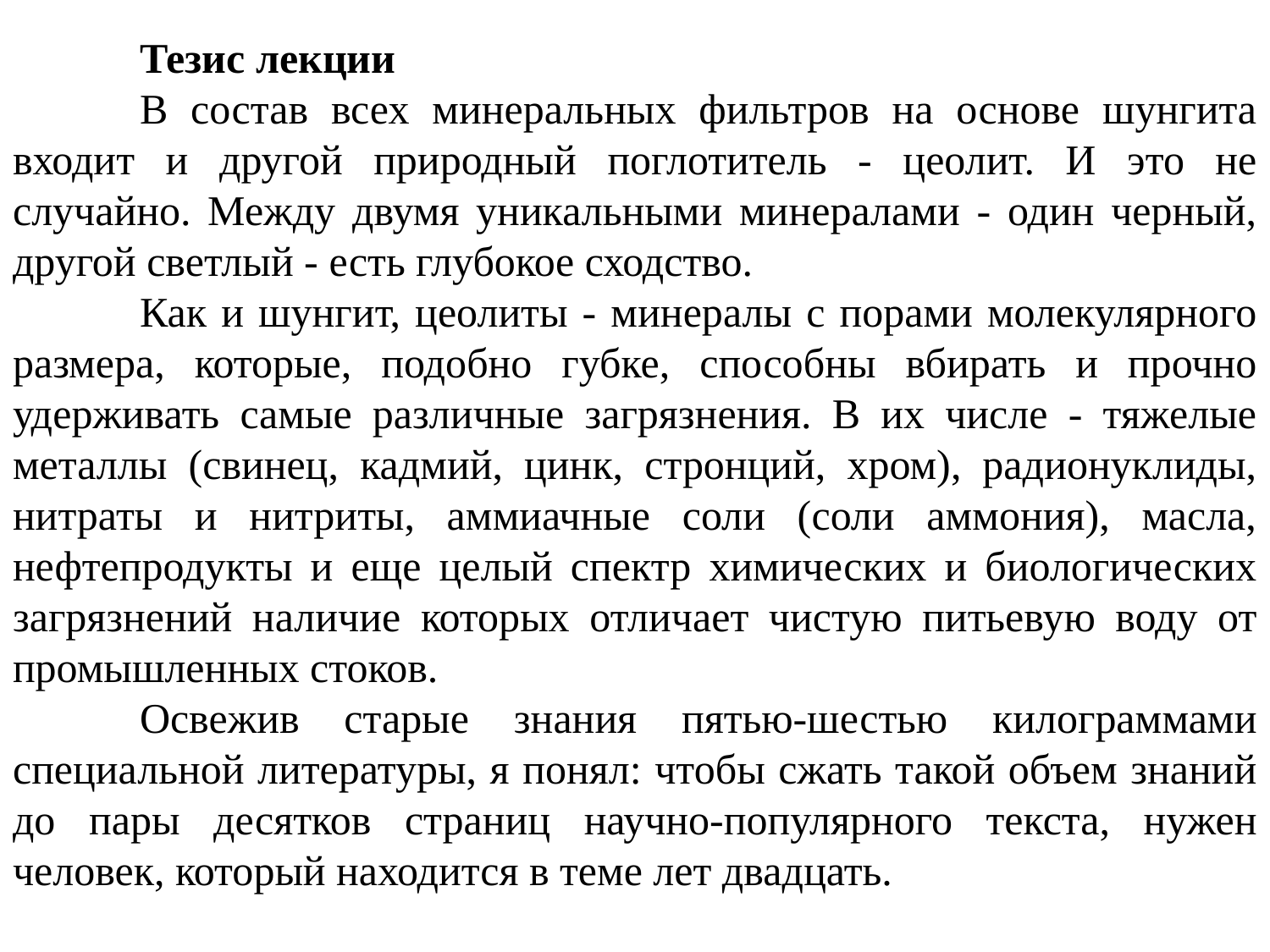

Тезис лекции
	В состав всех минеральных фильтров на основе шунгита входит и другой природный поглотитель - цеолит. И это не случайно. Между двумя уникальными минералами - один черный, другой светлый - есть глубокое сходство.
	Как и шунгит, цеолиты - минералы с порами молекулярного размера, которые, подобно губке, способны вбирать и прочно удерживать самые различные загрязнения. В их числе - тяжелые металлы (свинец, кадмий, цинк, стронций, хром), радионуклиды, нитраты и нитриты, аммиачные соли (соли аммония), масла, нефтепродукты и еще целый спектр химических и биологических загрязнений наличие которых отличает чистую питьевую воду от промышленных стоков.
	Освежив старые знания пятью-шестью килограммами специальной литературы, я понял: чтобы сжать такой объем знаний до пары десятков страниц научно-популярного текста, нужен человек, который находится в теме лет двадцать.